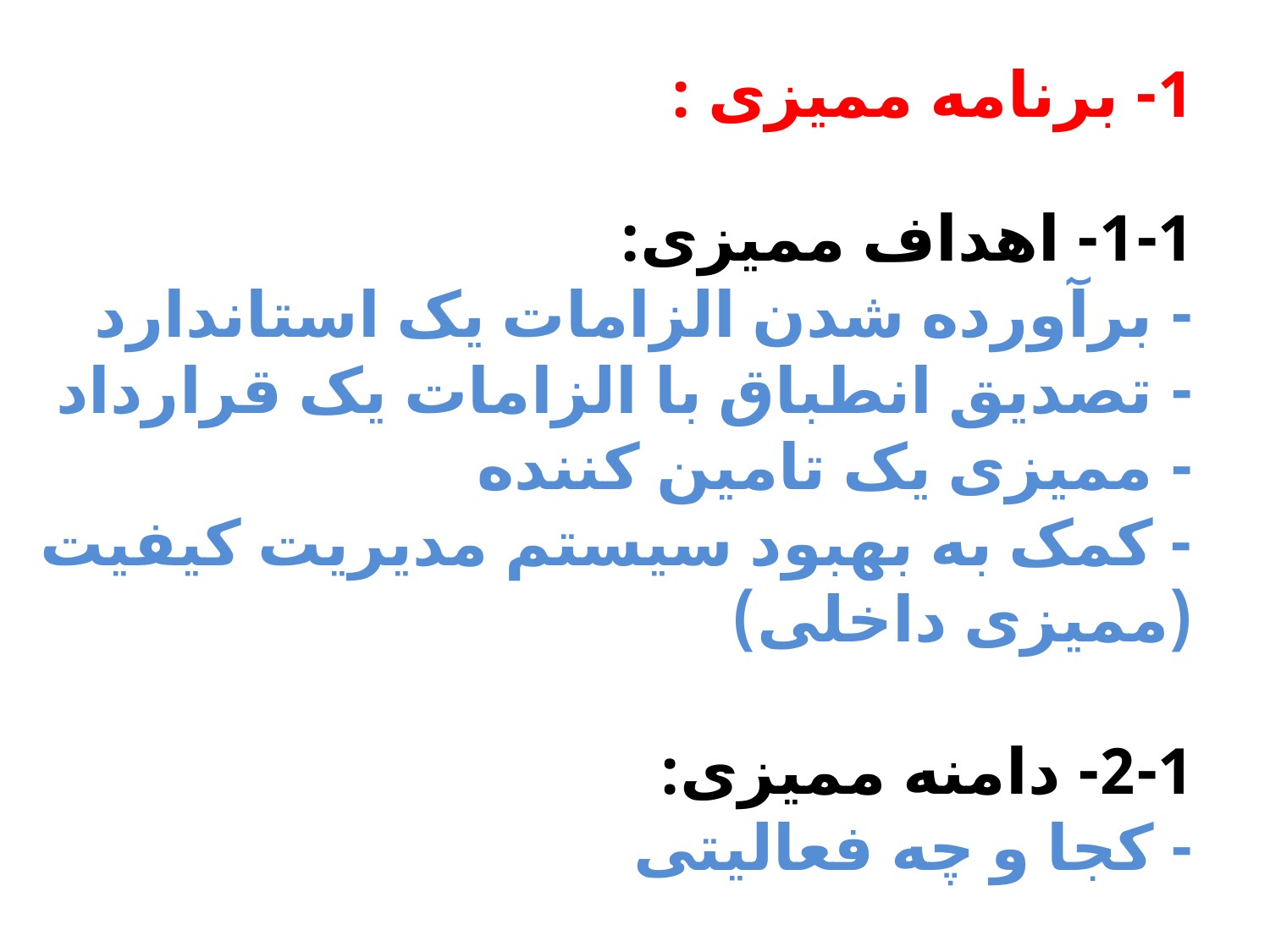

# 1- برنامه ممیزی : 1-1- اهداف ممیزی: - برآورده شدن الزامات یک استاندارد - تصدیق انطباق با الزامات یک قرارداد - ممیزی یک تامین کننده - کمک به بهبود سیستم مدیریت کیفیت (ممیزی داخلی) 1-2- دامنه ممیزی: - کجا و چه فعالیتی